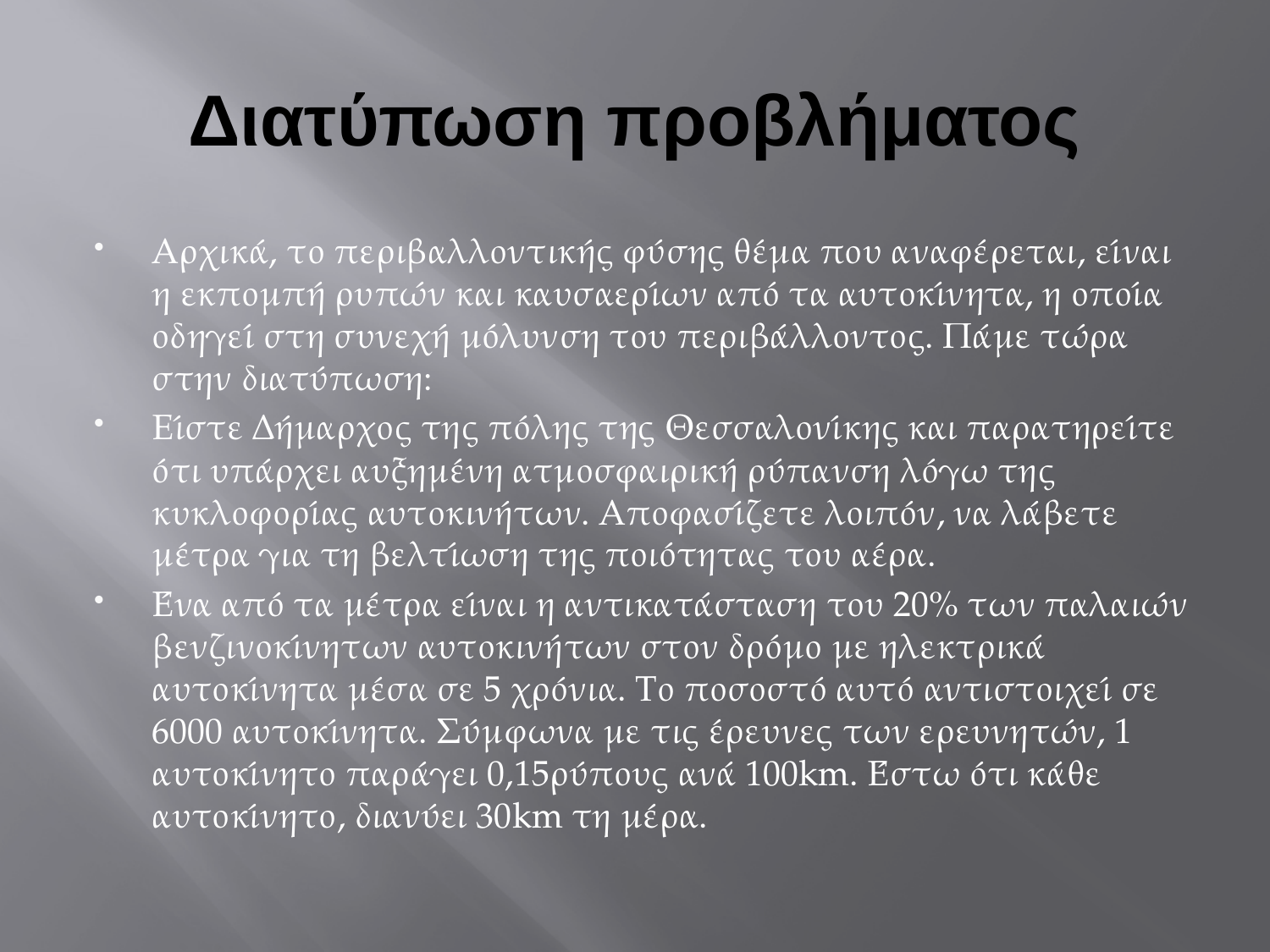

# Διατύπωση προβλήματος
Αρχικά, το περιβαλλοντικής φύσης θέμα που αναφέρεται, είναι η εκπομπή ρυπών και καυσαερίων από τα αυτοκίνητα, η οποία οδηγεί στη συνεχή μόλυνση του περιβάλλοντος. Πάμε τώρα στην διατύπωση:
Είστε Δήμαρχος της πόλης της Θεσσαλονίκης και παρατηρείτε ότι υπάρχει αυξημένη ατμοσφαιρική ρύπανση λόγω της κυκλοφορίας αυτοκινήτων. Αποφασίζετε λοιπόν, να λάβετε μέτρα για τη βελτίωση της ποιότητας του αέρα.
Ένα από τα μέτρα είναι η αντικατάσταση του 20% των παλαιών βενζινοκίνητων αυτοκινήτων στον δρόμο με ηλεκτρικά αυτοκίνητα μέσα σε 5 χρόνια. Το ποσοστό αυτό αντιστοιχεί σε 6000 αυτοκίνητα. Σύμφωνα με τις έρευνες των ερευνητών, 1 αυτοκίνητο παράγει 0,15ρύπους ανά 100km. Έστω ότι κάθε αυτοκίνητο, διανύει 30km τη μέρα.